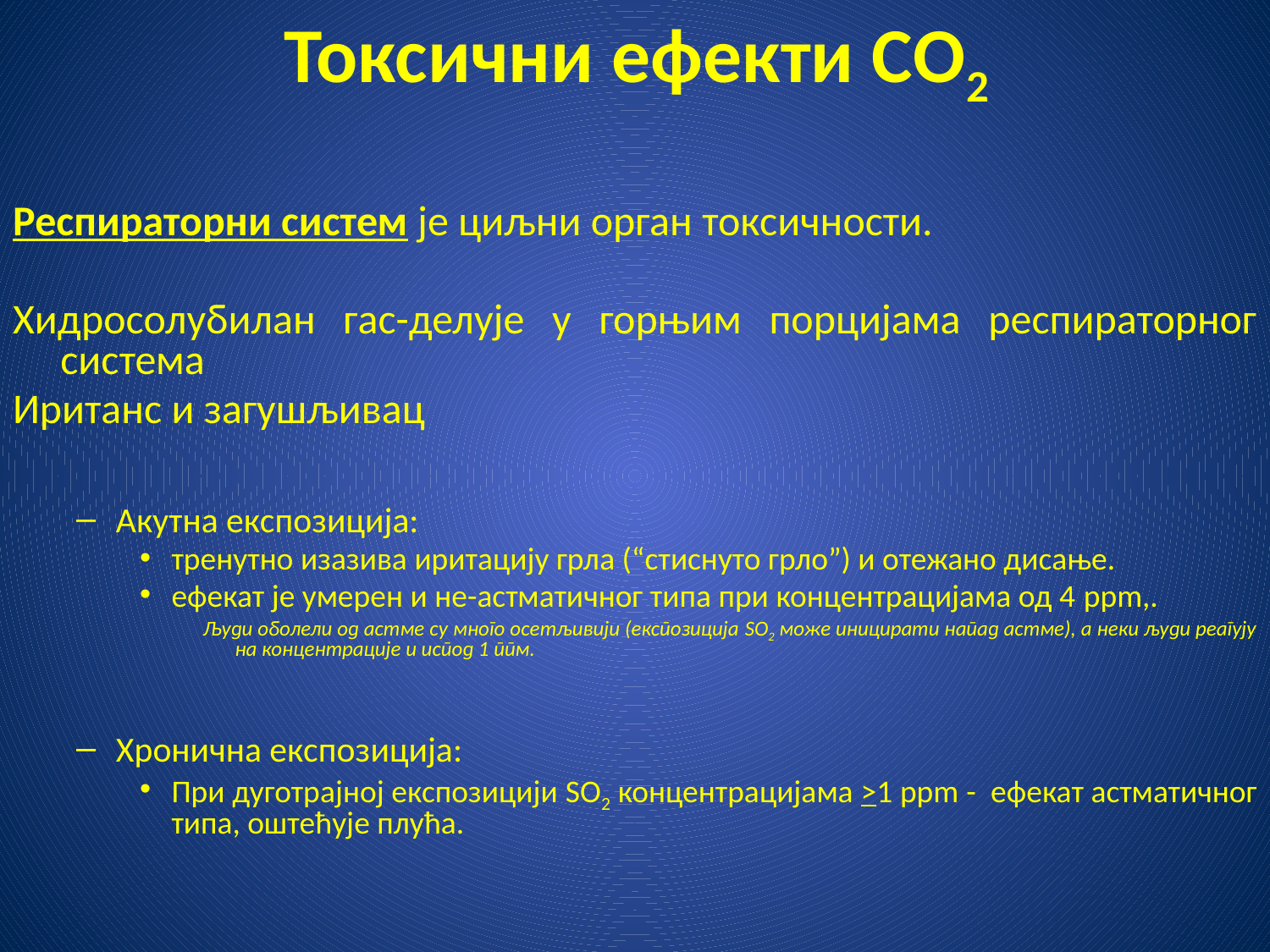

# Токсични ефекти СО2

Респираторни систем је циљни орган токсичности.

Хидросолубилан гас-делује у горњим порцијама респираторног система
Иританс и загушљивац

Акутна експозиција:
тренутно изазива иритацију грла (“стиснуто грло”) и отежано дисање.
ефекат је умерен и не-астматичног типа при концентрацијама од 4 ppm,.
Људи оболели од астме су много осетљивији (експозиција SО2 може иницирати напад астме), а неки људи реагују на концентрације и испод 1 ппм.

Хронична експозиција:
При дуготрајној експозицији SО2 концентрацијама >1 ppm -  ефекат астматичног типа, оштећује плућа.